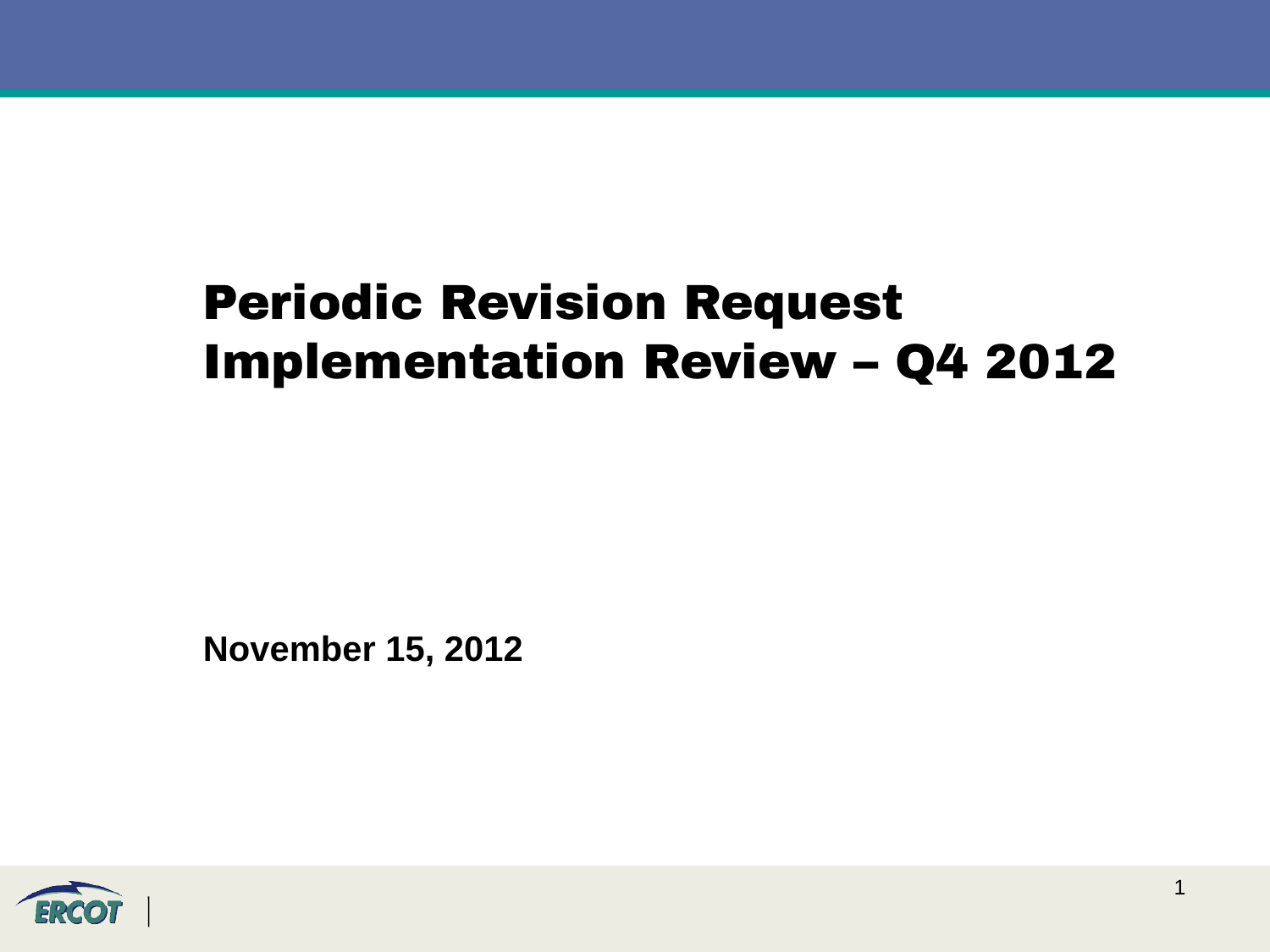

Periodic Revision Request Implementation Review – Q4 2012

November 15, 2012